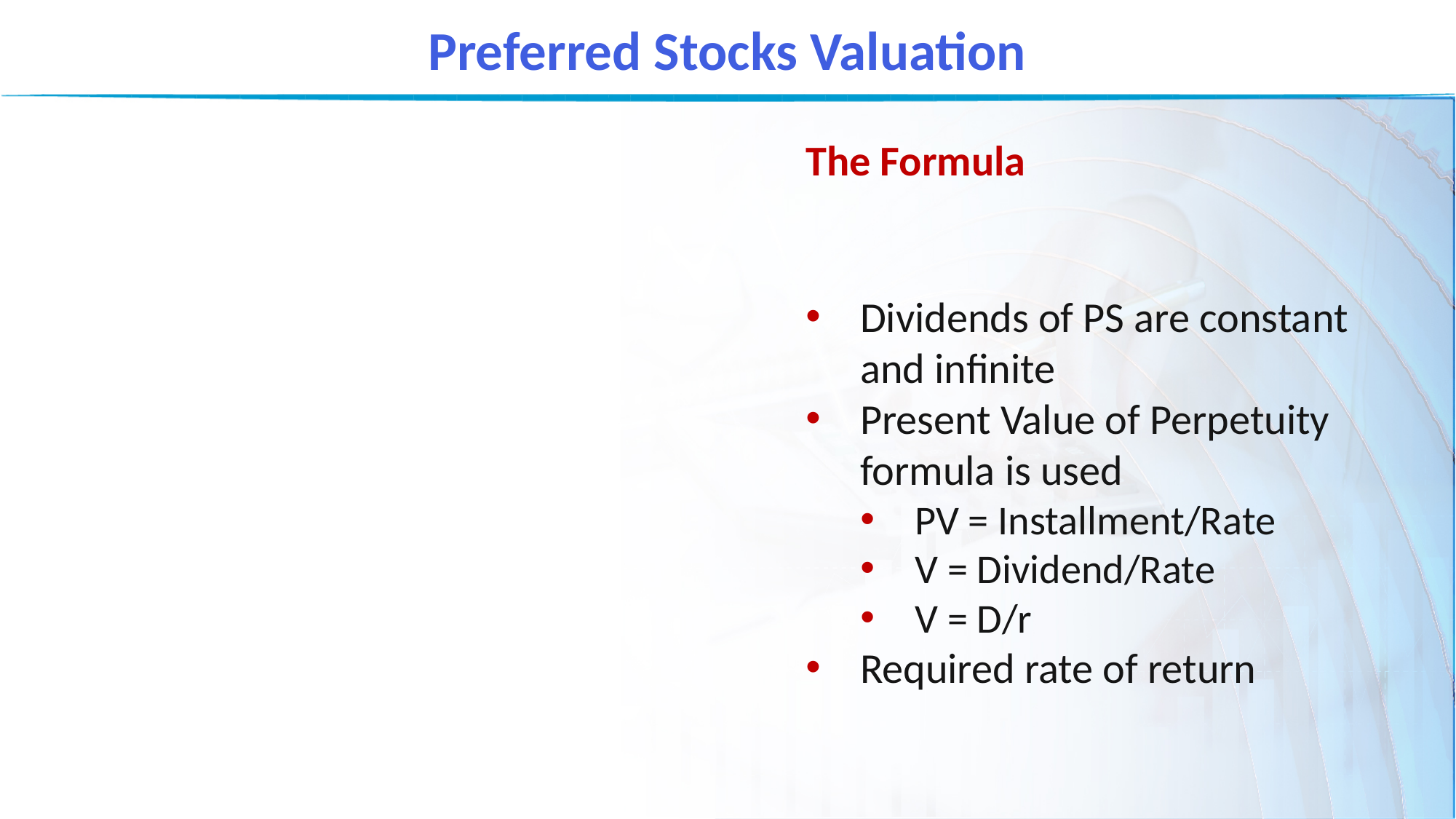

Preferred Stocks Valuation
The Formula

Dividends of PS are constant and infinite
Present Value of Perpetuity formula is used
PV = Installment/Rate
V = Dividend/Rate
V = D/r
Required rate of return